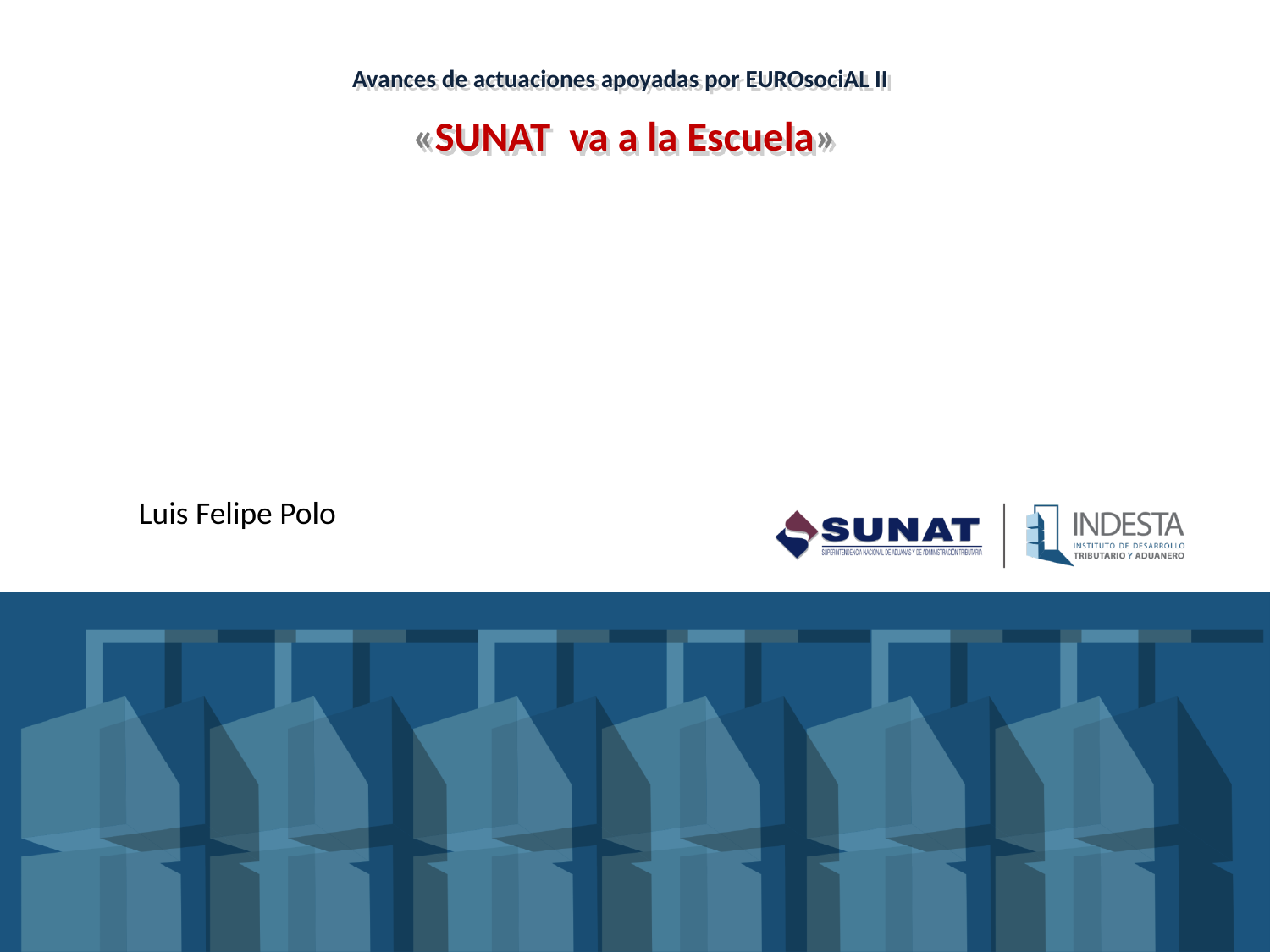

# Avances de actuaciones apoyadas por EUROsociAL II «SUNAT  va a la Escuela»
Luis Felipe Polo